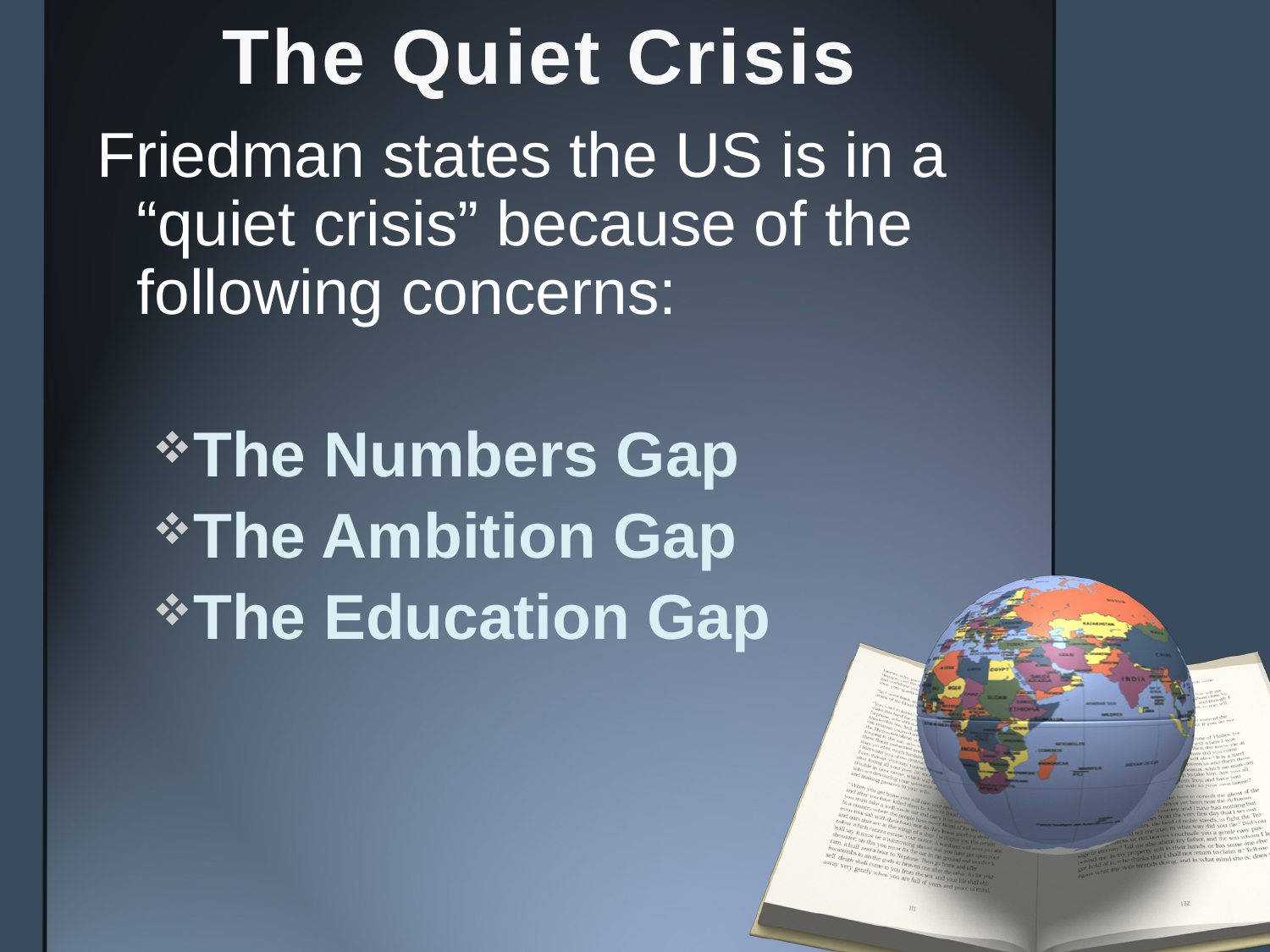

The Quiet Crisis
Friedman states the US is in a “quiet crisis” because of the following concerns:

The Numbers Gap
The Ambition Gap
The Education Gap